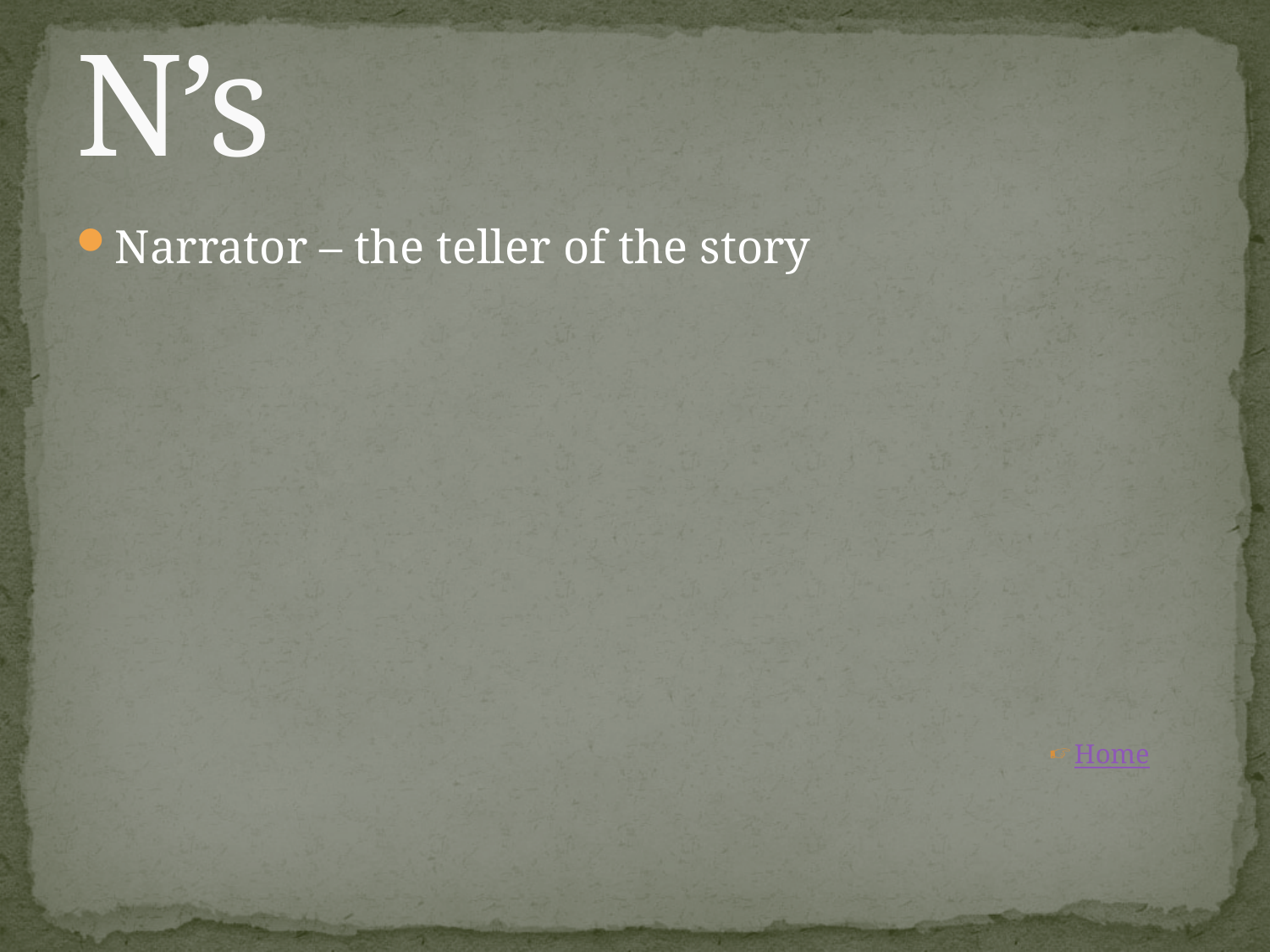

# N’s
Narrator – the teller of the story

Home